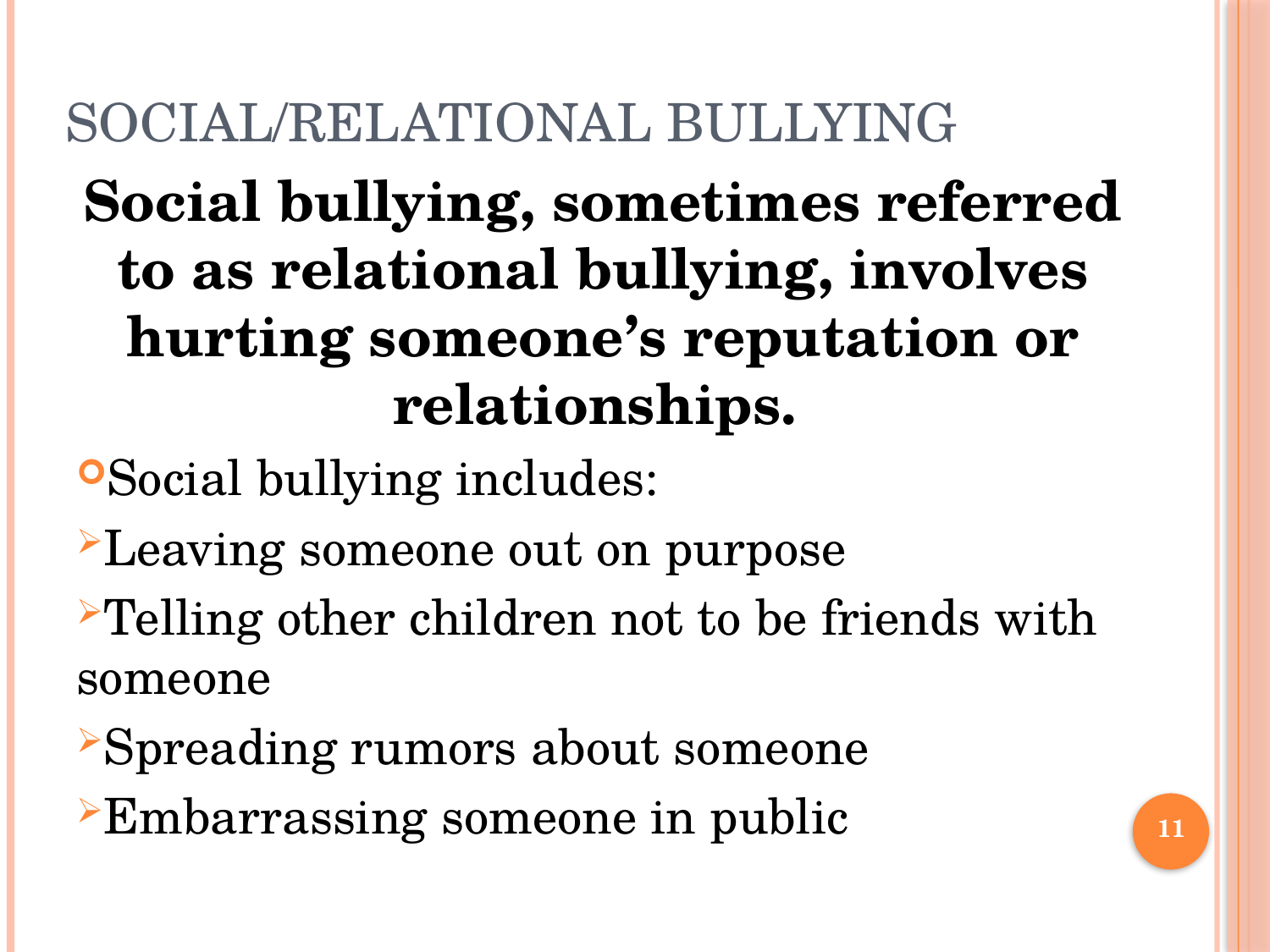

# Social/Relational Bullying
Social bullying, sometimes referred to as relational bullying, involves hurting someone’s reputation or relationships.
Social bullying includes:
Leaving someone out on purpose
Telling other children not to be friends with someone
Spreading rumors about someone
Embarrassing someone in public

11